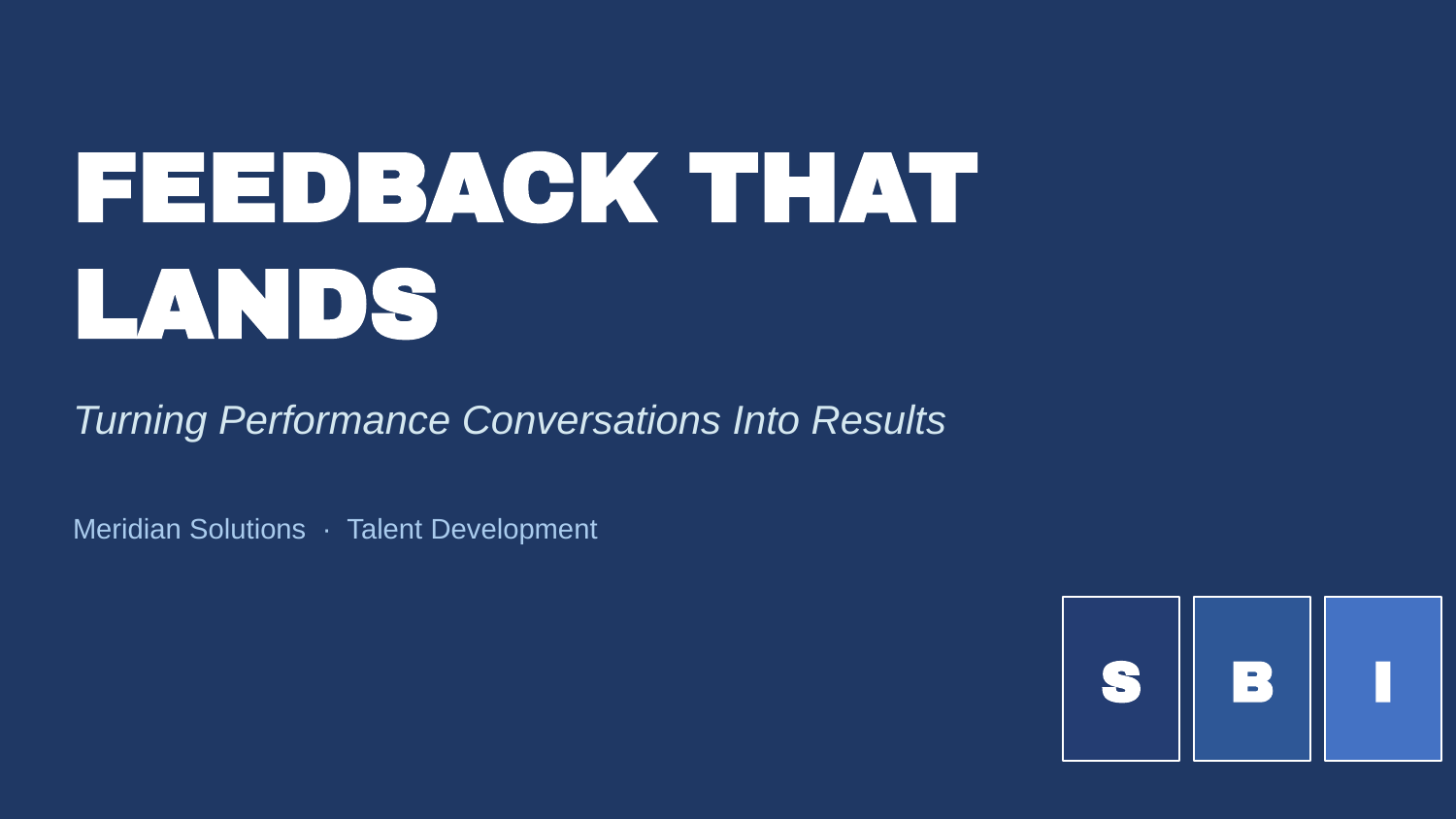

FEEDBACK THAT LANDS
Turning Performance Conversations Into Results
Meridian Solutions  ·  Talent Development

S

B

I